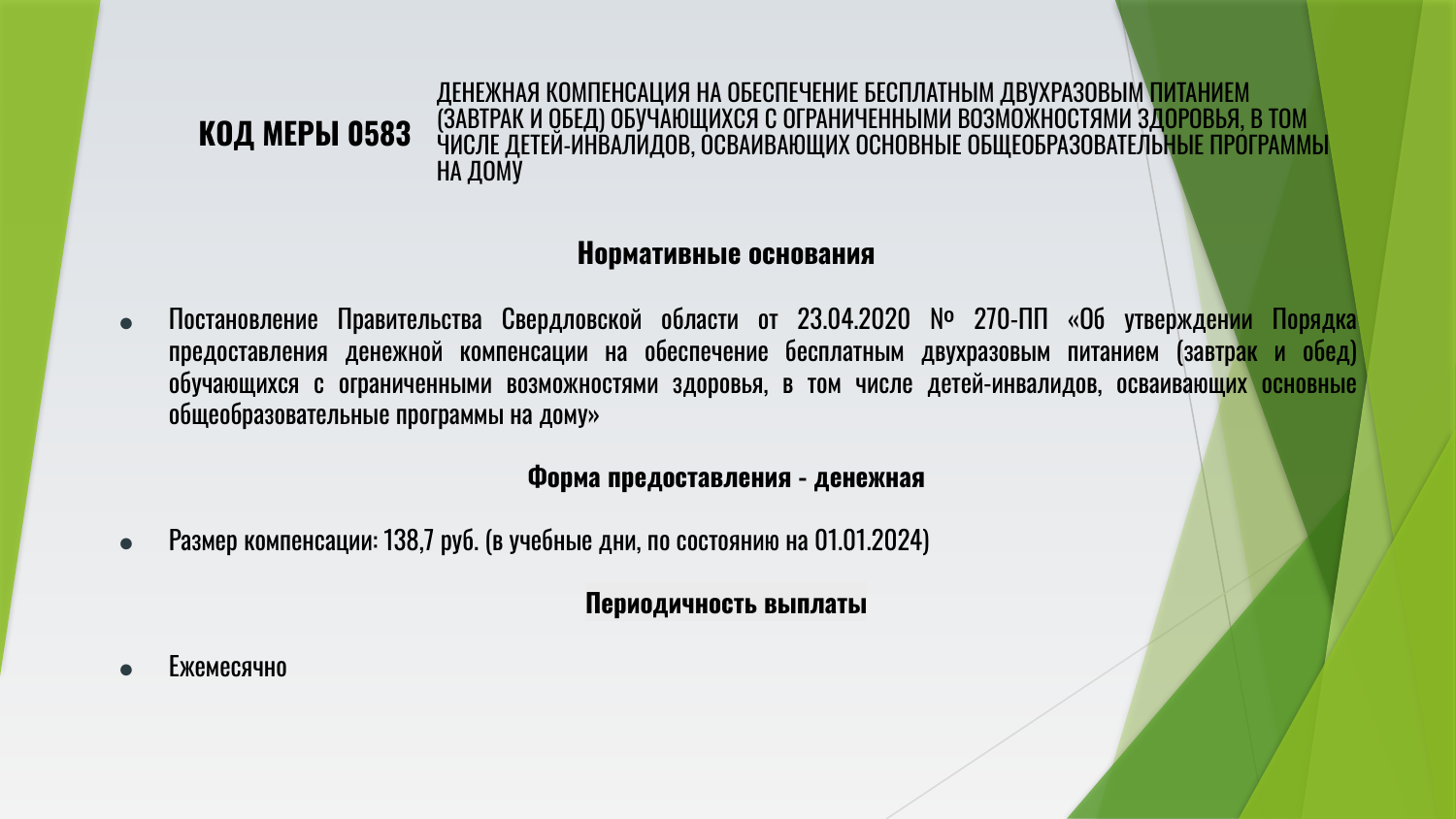

КОД МЕРЫ 0583
# ДЕНЕЖНАЯ КОМПЕНСАЦИЯ НА ОБЕСПЕЧЕНИЕ БЕСПЛАТНЫМ ДВУХРАЗОВЫМ ПИТАНИЕМ (ЗАВТРАК И ОБЕД) ОБУЧАЮЩИХСЯ С ОГРАНИЧЕННЫМИ ВОЗМОЖНОСТЯМИ ЗДОРОВЬЯ, В ТОМ ЧИСЛЕ ДЕТЕЙ-ИНВАЛИДОВ, ОСВАИВАЮЩИХ ОСНОВНЫЕ ОБЩЕОБРАЗОВАТЕЛЬНЫЕ ПРОГРАММЫ НА ДОМУ

Нормативные основания

Постановление Правительства Свердловской области от 23.04.2020 № 270-ПП «Об утверждении Порядка предоставления денежной компенсации на обеспечение бесплатным двухразовым питанием (завтрак и обед) обучающихся с ограниченными возможностями здоровья, в том числе детей-инвалидов, осваивающих основные общеобразовательные программы на дому»

Форма предоставления - денежная

Размер компенсации: 138,7 руб. (в учебные дни, по состоянию на 01.01.2024)

Периодичность выплаты

Ежемесячно